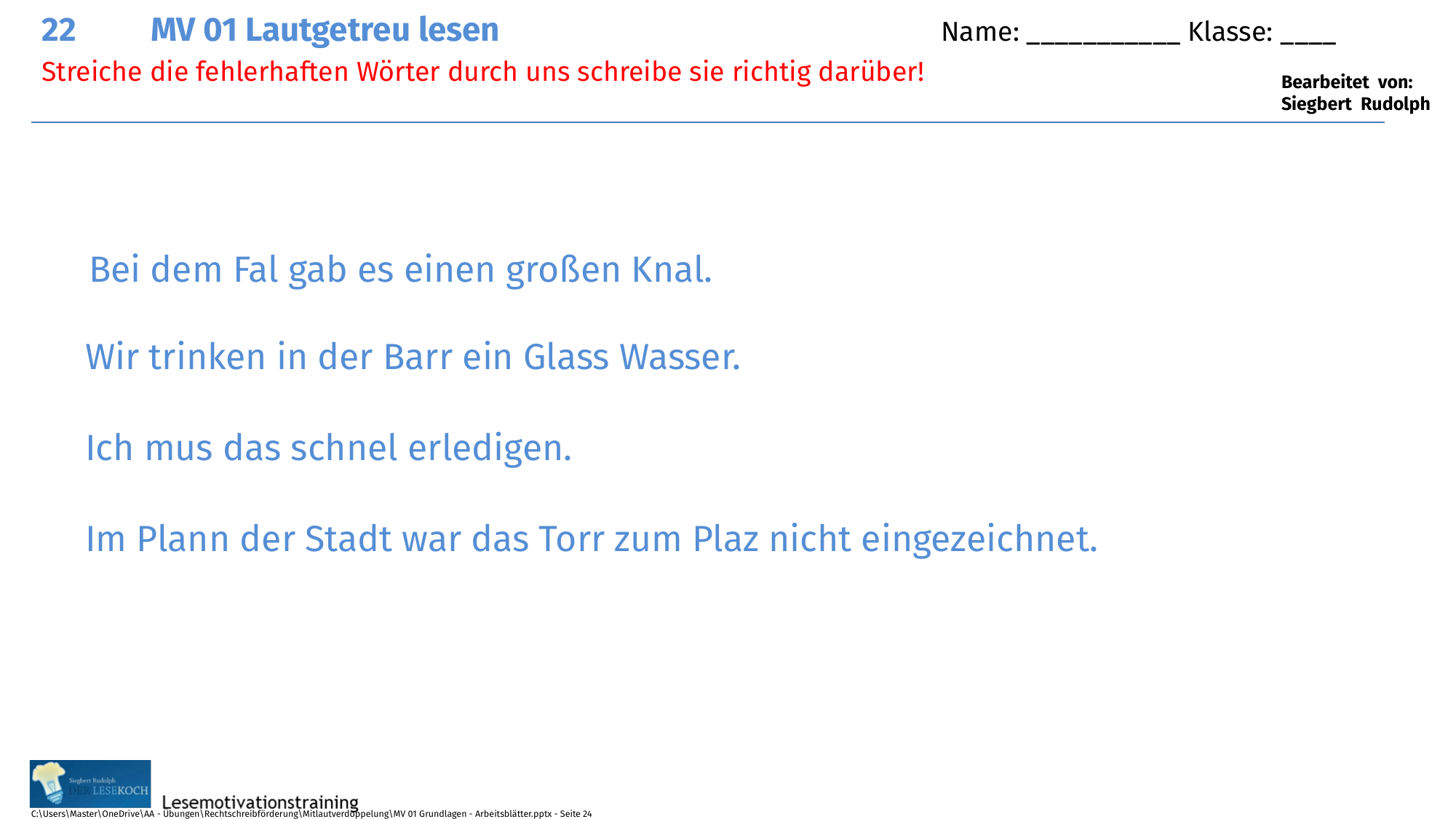

22	MV 01 Lautgetreu lesen				   Name: ___________ Klasse: ____
23
Streiche die fehlerhaften Wörter durch uns schreibe sie richtig darüber!
Bei dem Fal gab es einen großen Knal.
Wir trinken in der Barr ein Glass Wasser.
Ich mus das schnel erledigen.
Im Plann der Stadt war das Torr zum Plaz nicht eingezeichnet.

C:\Users\Master\OneDrive\AA - Übungen\Rechtschreibförderung\Mitlautverdoppelung\MV 01 Grundlagen - Arbeitsblätter.pptx - Seite 24